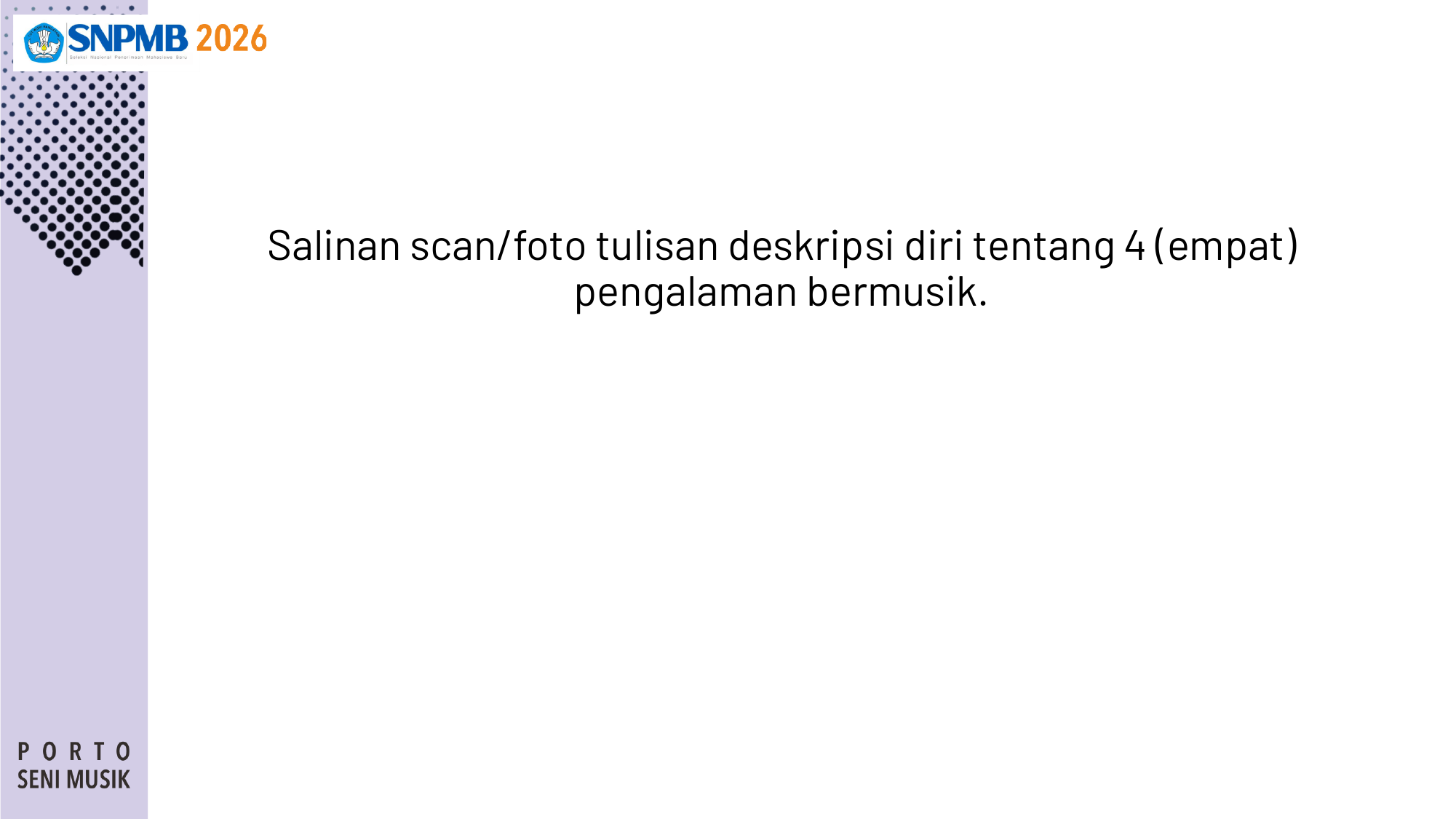

#
Salinan scan/foto tulisan deskripsi diri tentang 4 (empat)  pengalaman bermusik.